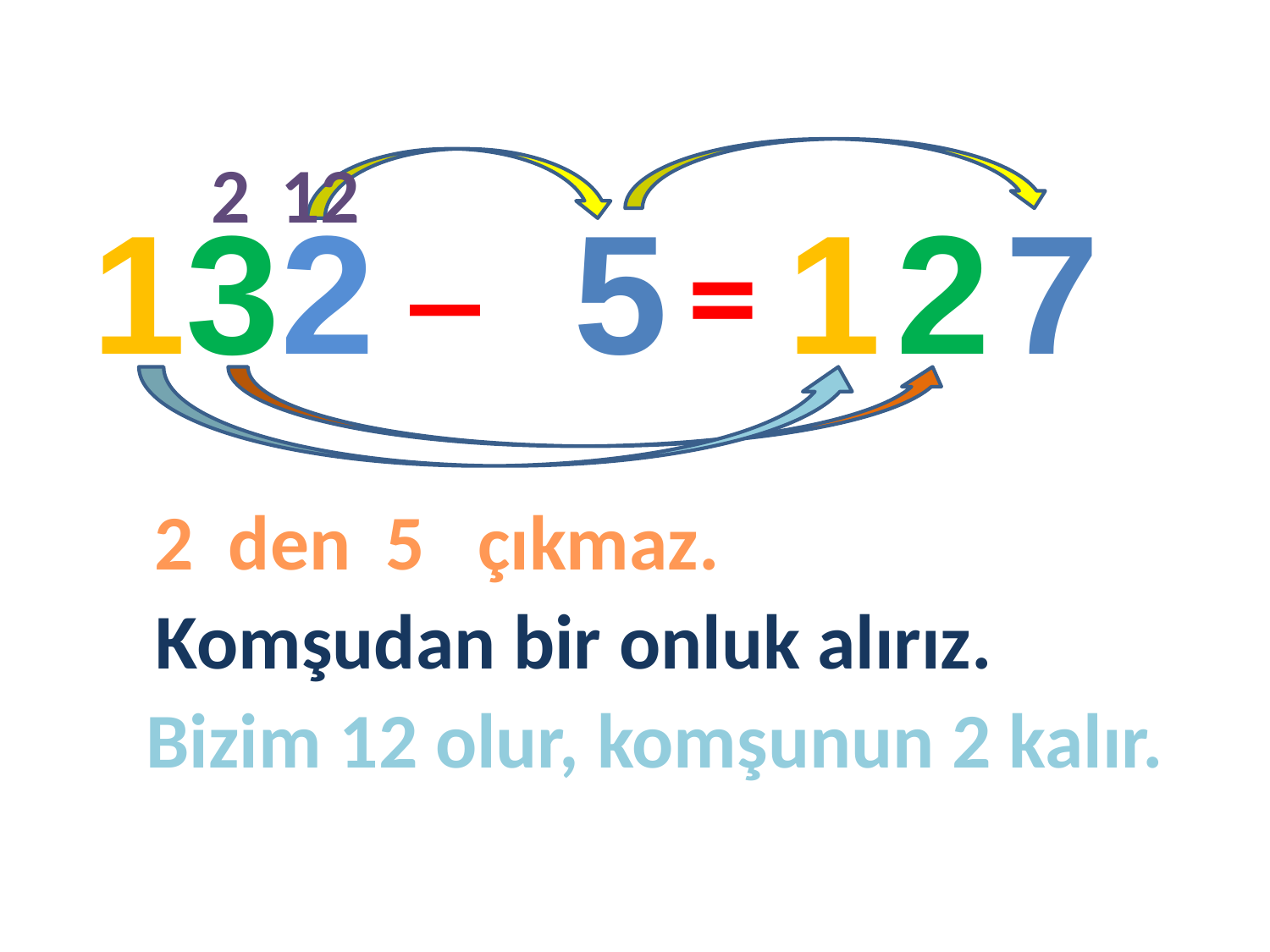

2
12

_
132
5
1
2
7
=

2  den  5   çıkmaz.
Komşudan bir onluk alırız.
Bizim 12 olur, komşunun 2 kalır.